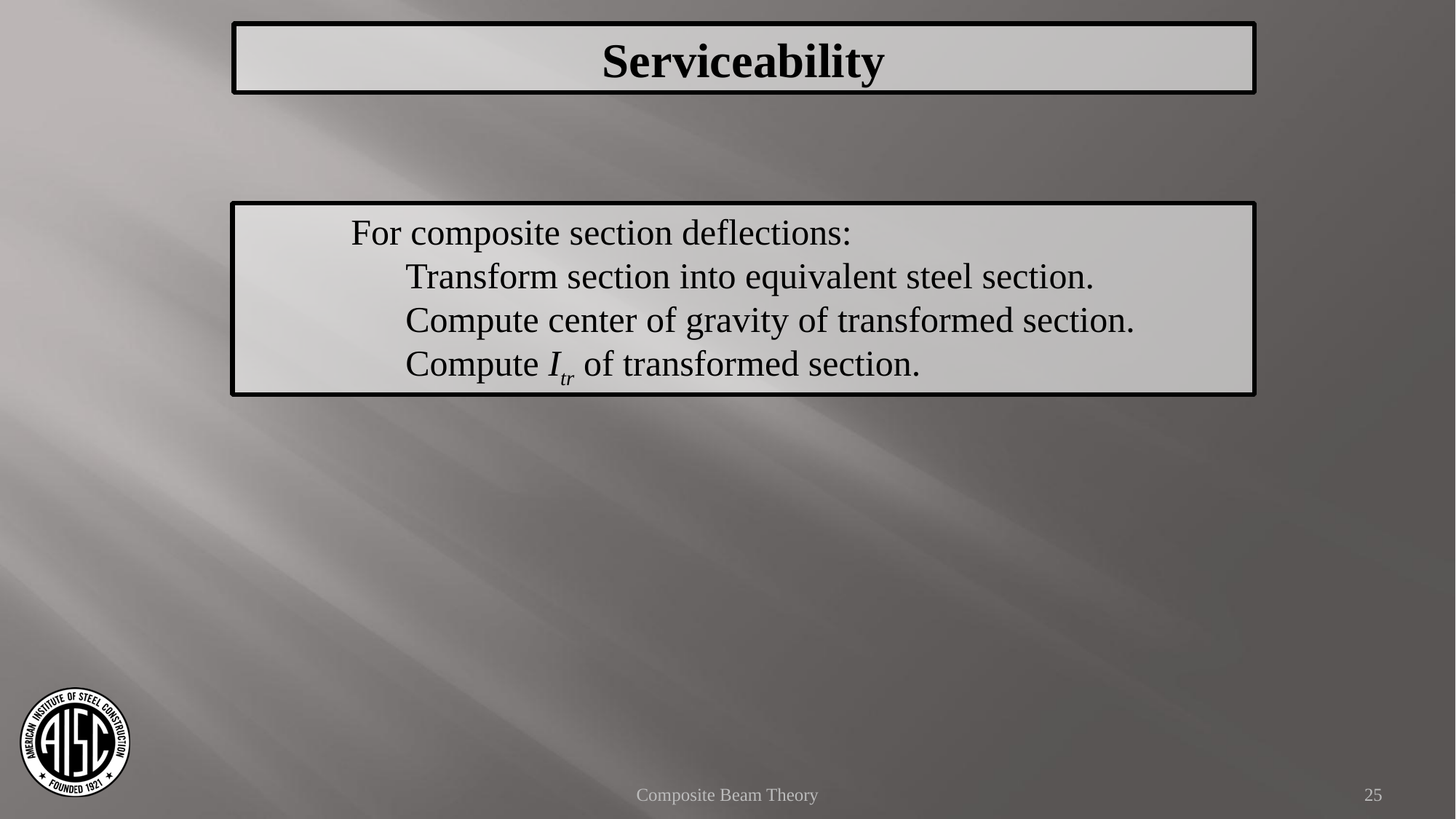

Serviceability
For composite section deflections:
	Transform section into equivalent steel section.
	Compute center of gravity of transformed section.
	Compute Itr of transformed section.
Composite Beam Theory
25